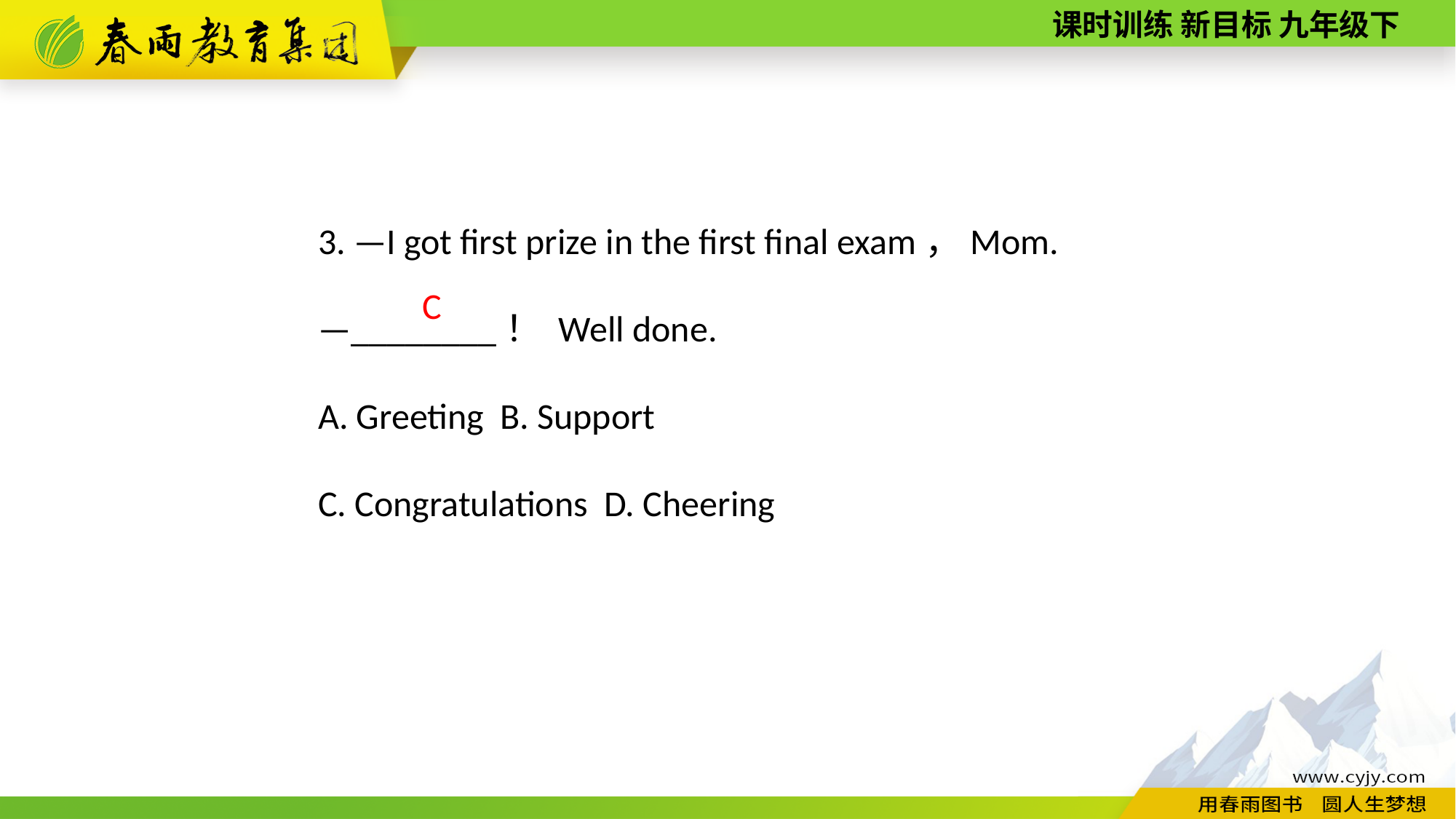

3. —I got first prize in the first final exam，Mom.
—________！ Well done.
A. Greeting  B. Support
C. Congratulations  D. Cheering
C